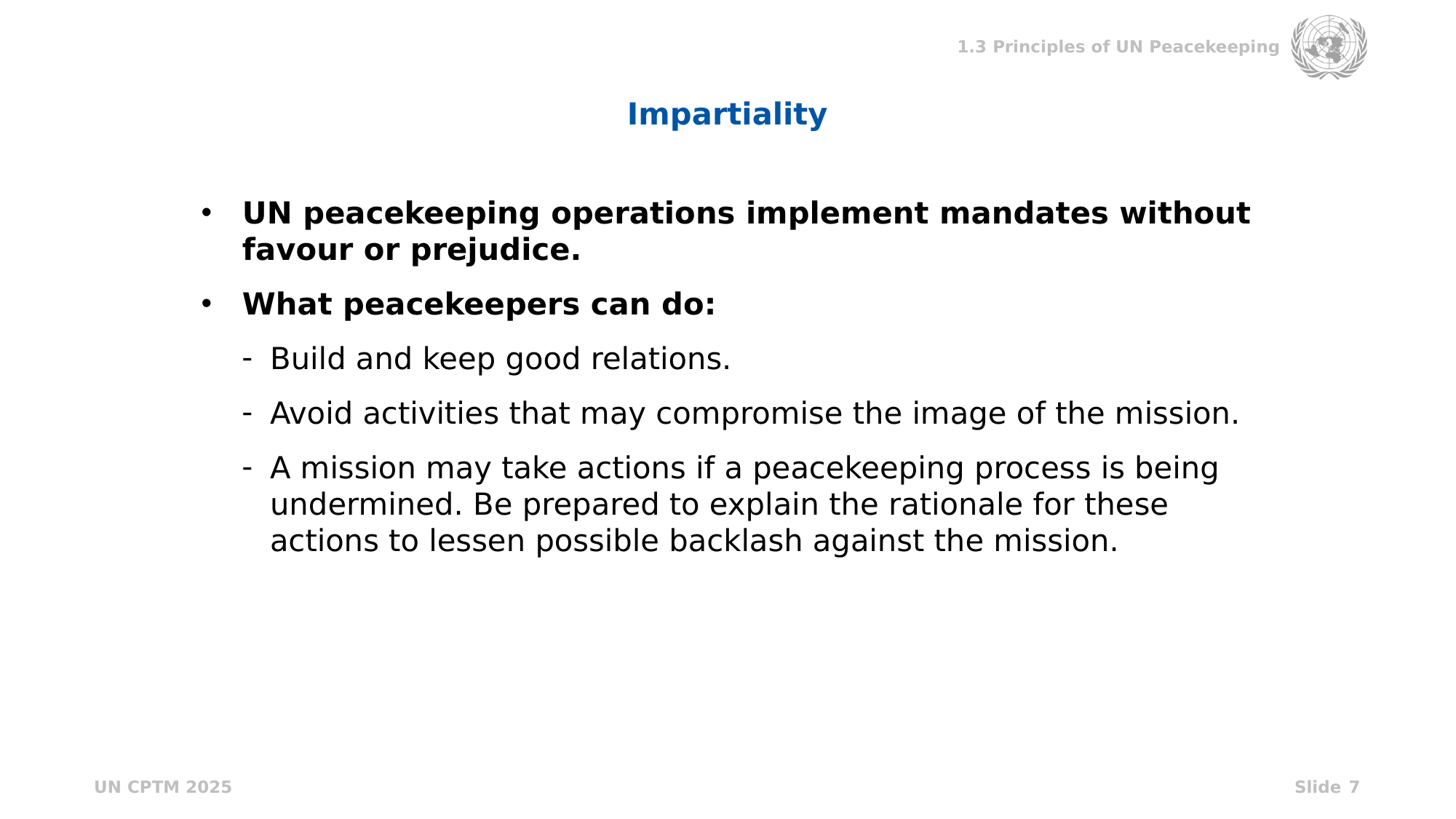

Impartiality
UN peacekeeping operations implement mandates without favour or prejudice.
What peacekeepers can do:
Build and keep good relations.
Avoid activities that may compromise the image of the mission.
A mission may take actions if a peacekeeping process is being undermined. Be prepared to explain the rationale for these actions to lessen possible backlash against the mission.